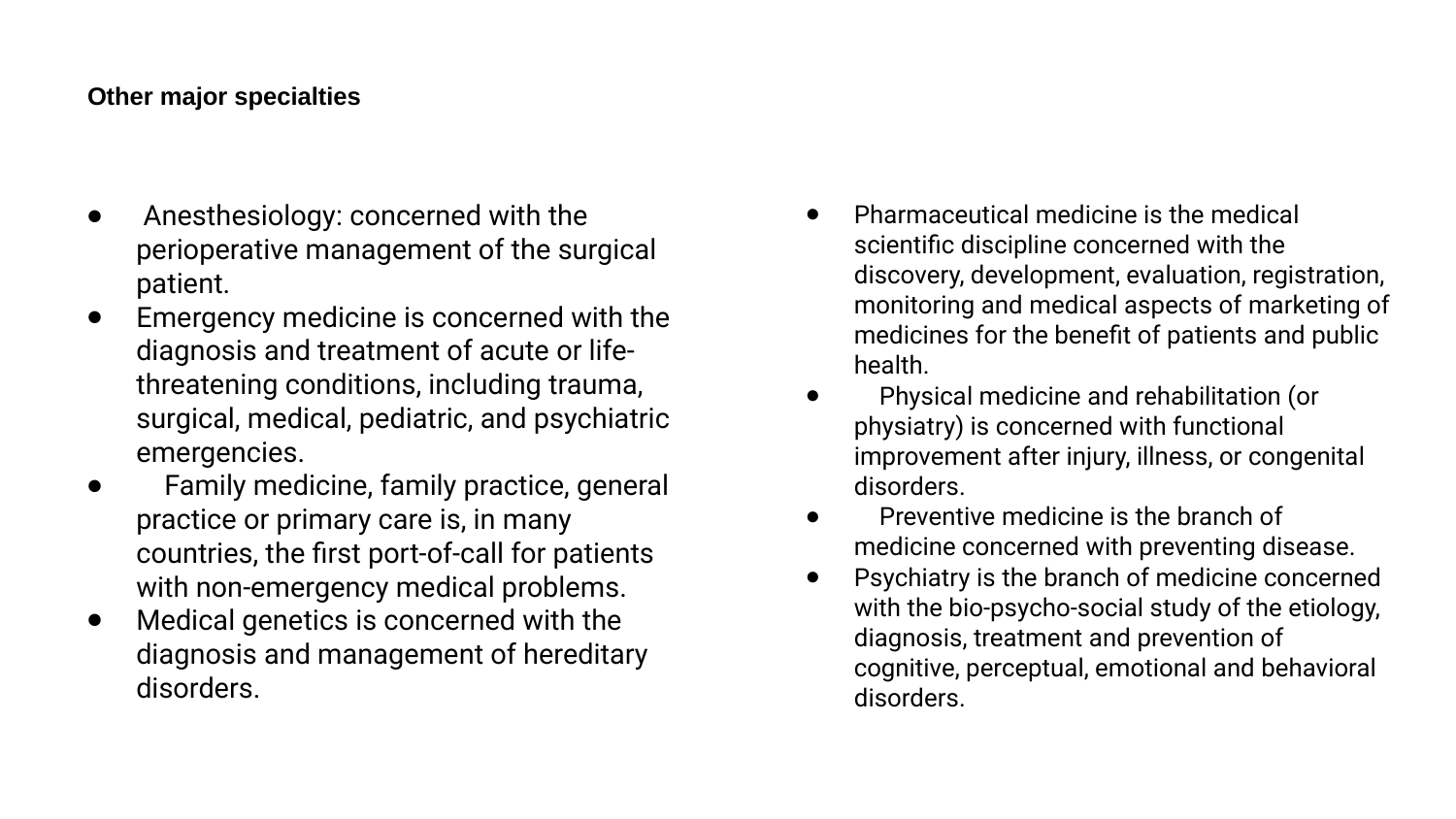

# Other major specialties
 Anesthesiology: concerned with the perioperative management of the surgical patient.
Emergency medicine is concerned with the diagnosis and treatment of acute or life-threatening conditions, including trauma, surgical, medical, pediatric, and psychiatric emergencies.
    Family medicine, family practice, general practice or primary care is, in many countries, the first port-of-call for patients with non-emergency medical problems.
Medical genetics is concerned with the diagnosis and management of hereditary disorders.
Pharmaceutical medicine is the medical scientific discipline concerned with the discovery, development, evaluation, registration, monitoring and medical aspects of marketing of medicines for the benefit of patients and public health.
    Physical medicine and rehabilitation (or physiatry) is concerned with functional improvement after injury, illness, or congenital disorders.
    Preventive medicine is the branch of medicine concerned with preventing disease.
Psychiatry is the branch of medicine concerned with the bio-psycho-social study of the etiology, diagnosis, treatment and prevention of cognitive, perceptual, emotional and behavioral disorders.